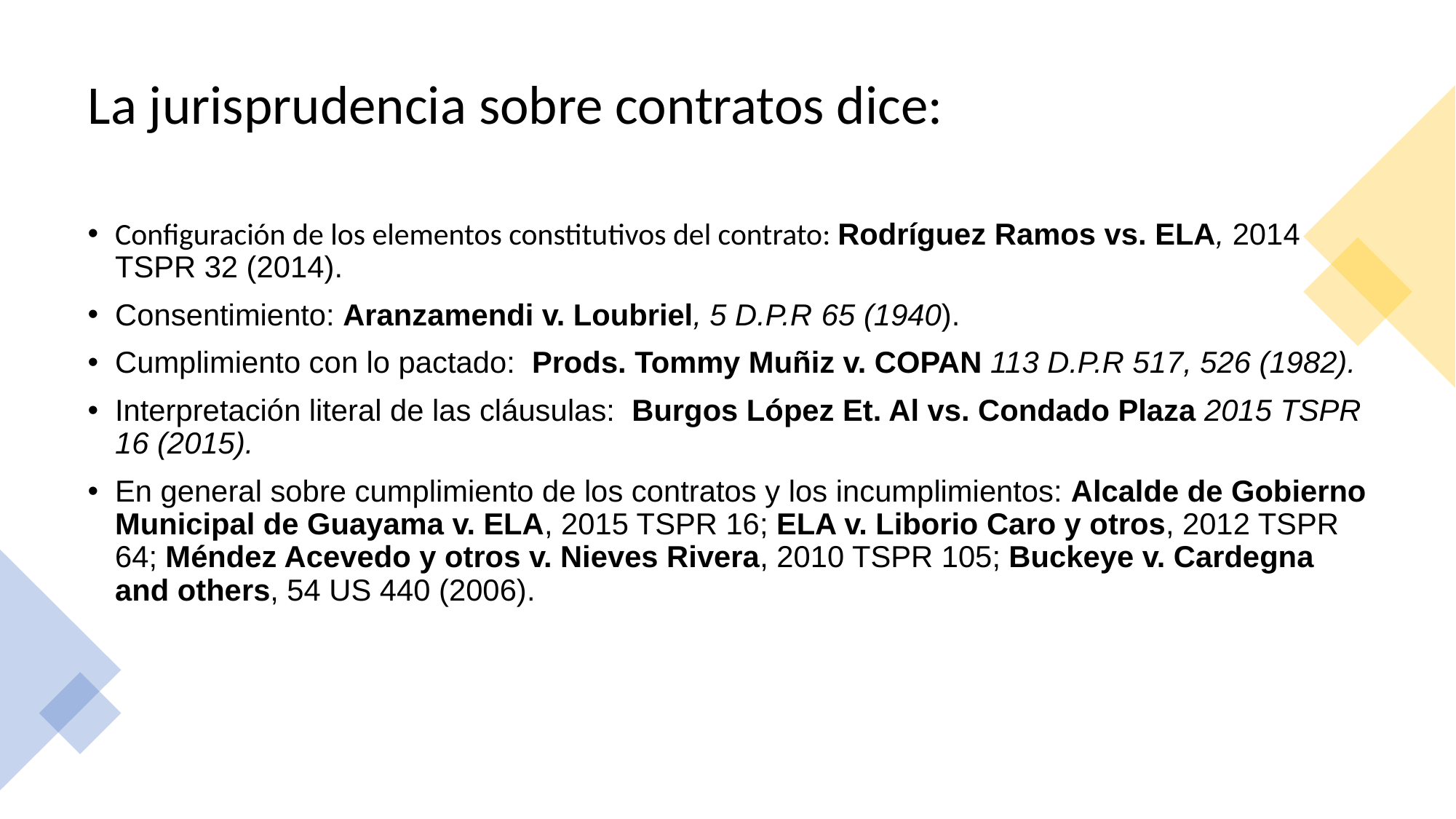

# La jurisprudencia sobre contratos dice:

Configuración de los elementos constitutivos del contrato: Rodríguez Ramos vs. ELA, 2014 TSPR 32 (2014).
Consentimiento: Aranzamendi v. Loubriel, 5 D.P.R 65 (1940).
Cumplimiento con lo pactado:  Prods. Tommy Muñiz v. COPAN 113 D.P.R 517, 526 (1982).
Interpretación literal de las cláusulas:  Burgos López Et. Al vs. Condado Plaza 2015 TSPR 16 (2015).
En general sobre cumplimiento de los contratos y los incumplimientos: Alcalde de Gobierno Municipal de Guayama v. ELA, 2015 TSPR 16; ELA v. Liborio Caro y otros, 2012 TSPR 64; Méndez Acevedo y otros v. Nieves Rivera, 2010 TSPR 105; Buckeye v. Cardegna and others, 54 US 440 (2006).